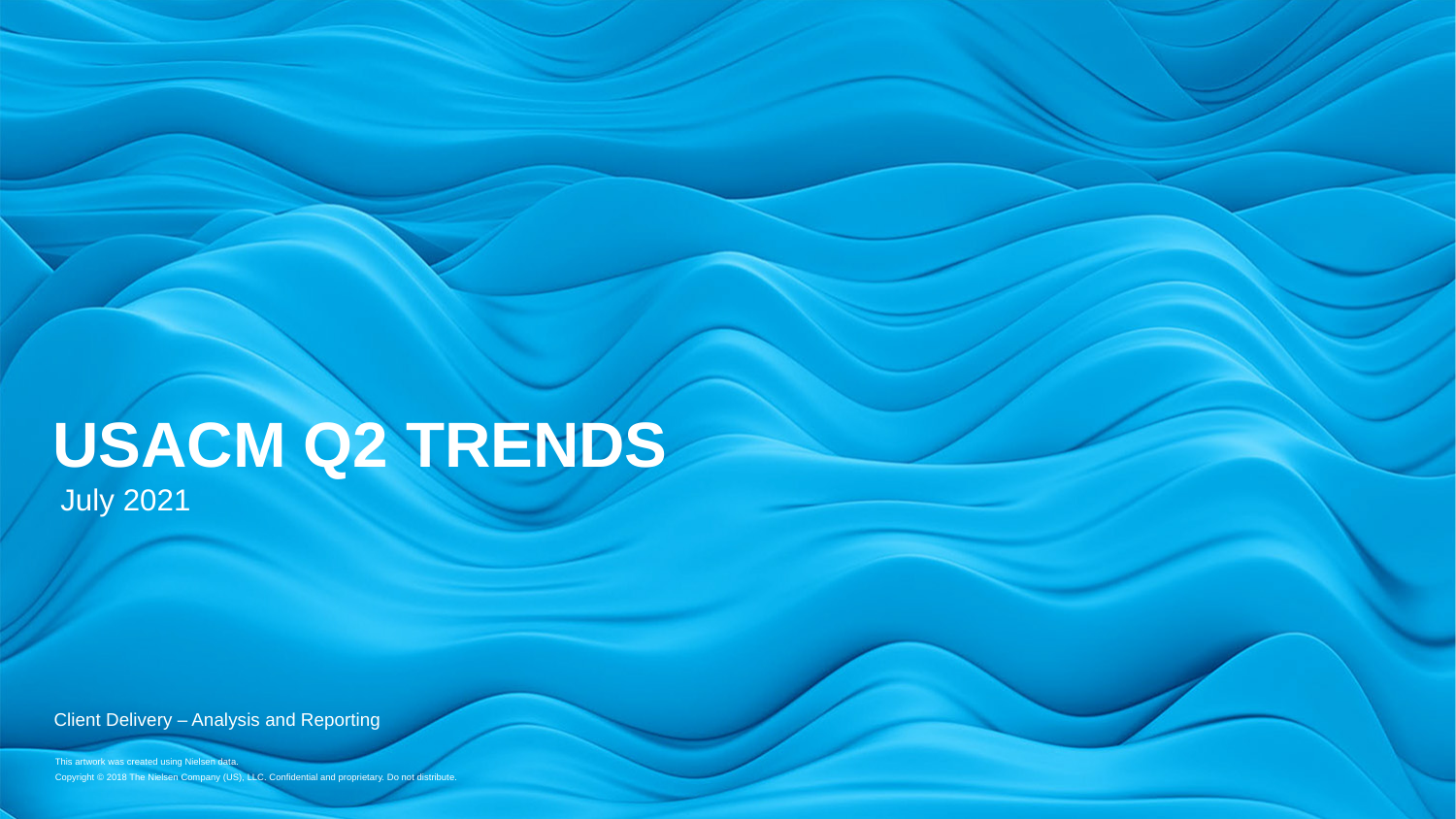

# Usacm Q2 trends
July 2021
Client Delivery – Analysis and Reporting